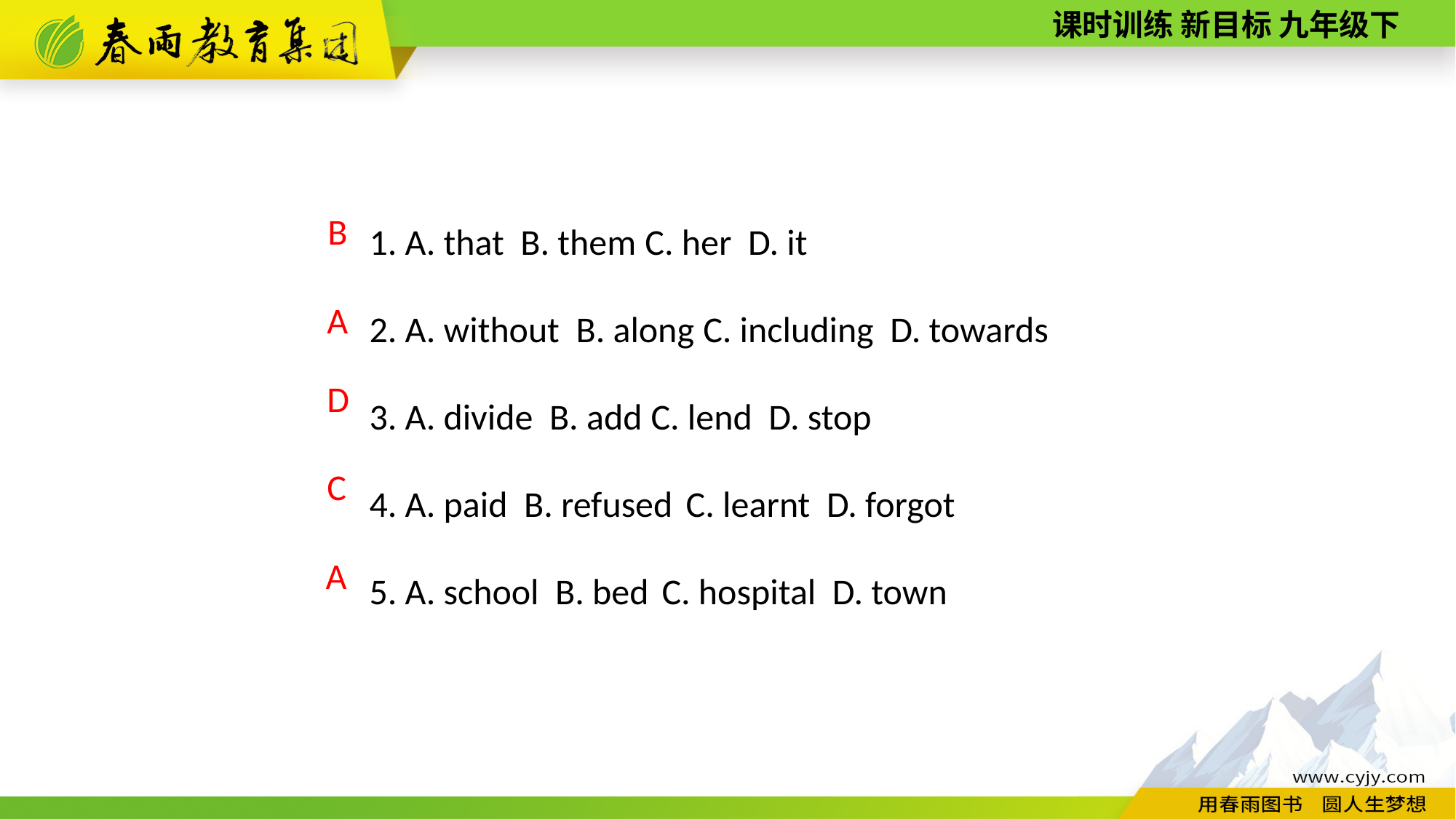

1. A. that  B. them  C. her  D. it
2. A. without  B. along  C. including  D. towards
3. A. divide  B. add  C. lend  D. stop
4. A. paid  B. refused   C. learnt  D. forgot
5. A. school  B. bed   C. hospital  D. town
B
A
D
C
 A